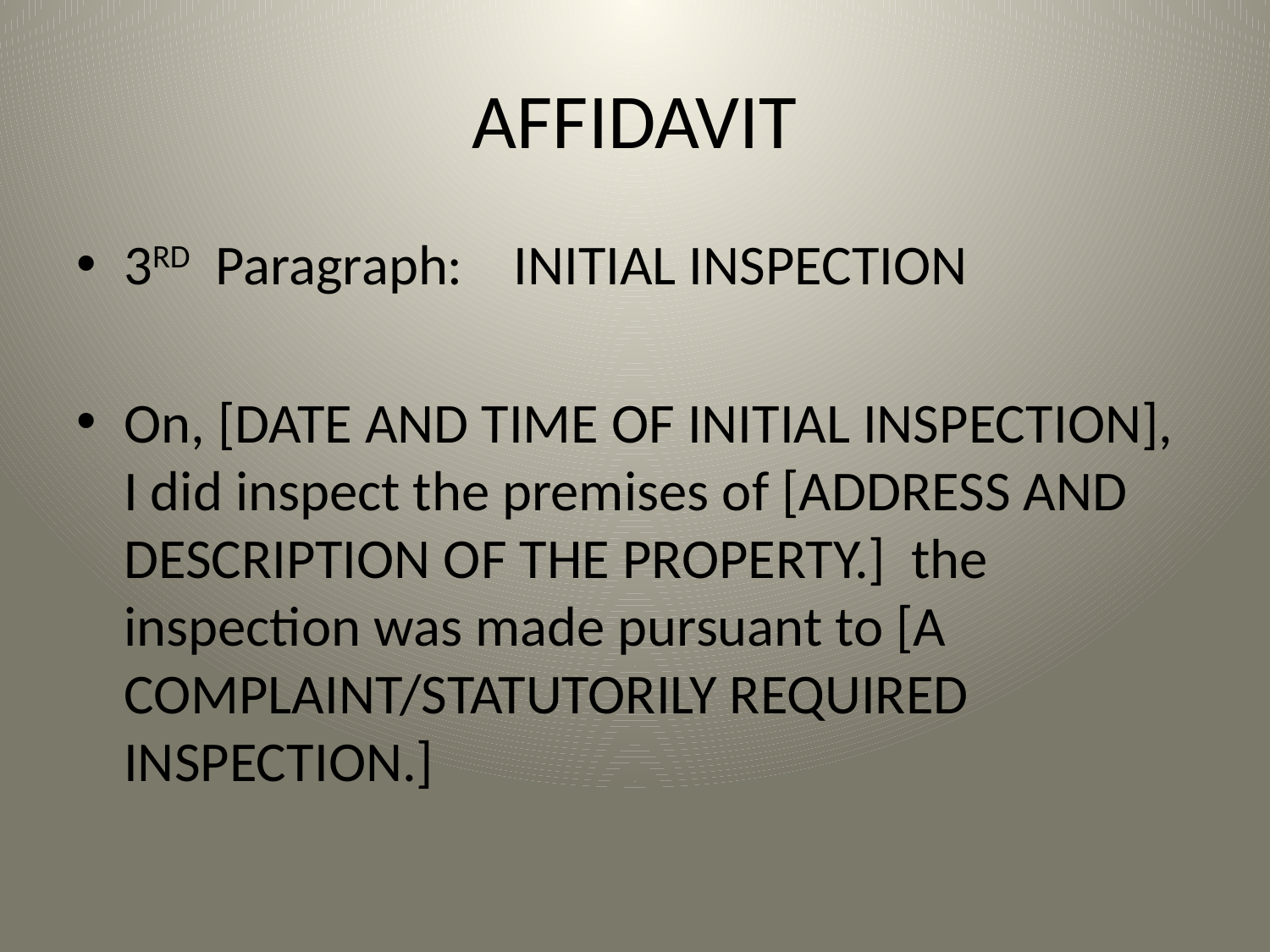

# AFFIDAVIT
3RD  Paragraph:    INITIAL INSPECTION

On, [DATE AND TIME OF INITIAL INSPECTION], I did inspect the premises of [ADDRESS AND DESCRIPTION OF THE PROPERTY.]  the inspection was made pursuant to [A COMPLAINT/STATUTORILY REQUIRED INSPECTION.]